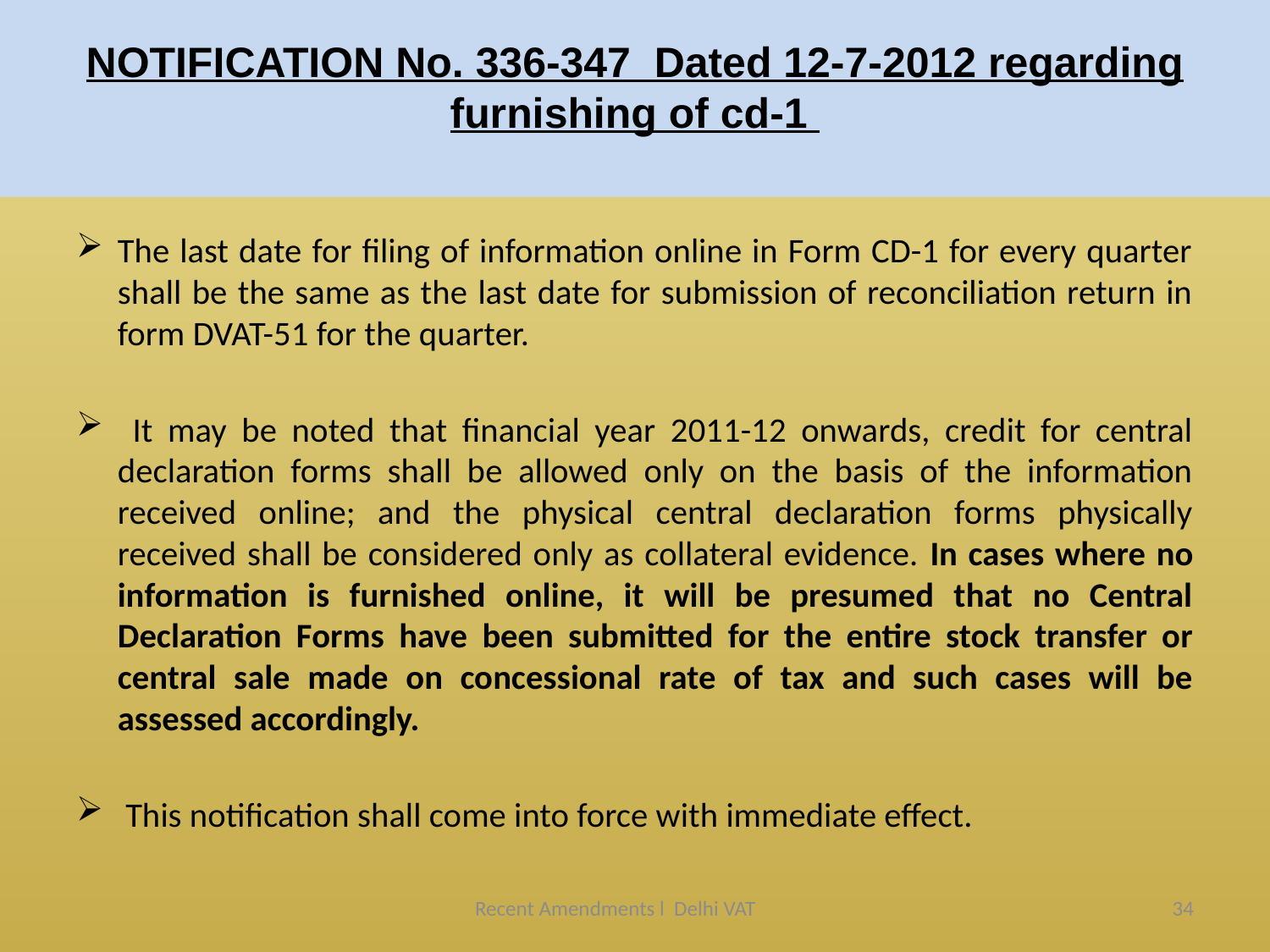

# NOTIFICATION No. 336-347  Dated 12-7-2012 regarding furnishing of cd-1
The last date for filing of information online in Form CD-1 for every quarter shall be the same as the last date for submission of reconciliation return in form DVAT-51 for the quarter.

 It may be noted that financial year 2011-12 onwards, credit for central declaration forms shall be allowed only on the basis of the information received online; and the physical central declaration forms physically received shall be considered only as collateral evidence. In cases where no information is furnished online, it will be presumed that no Central Declaration Forms have been submitted for the entire stock transfer or central sale made on concessional rate of tax and such cases will be assessed accordingly.

 This notification shall come into force with immediate effect.

Recent Amendments l  Delhi VAT
34